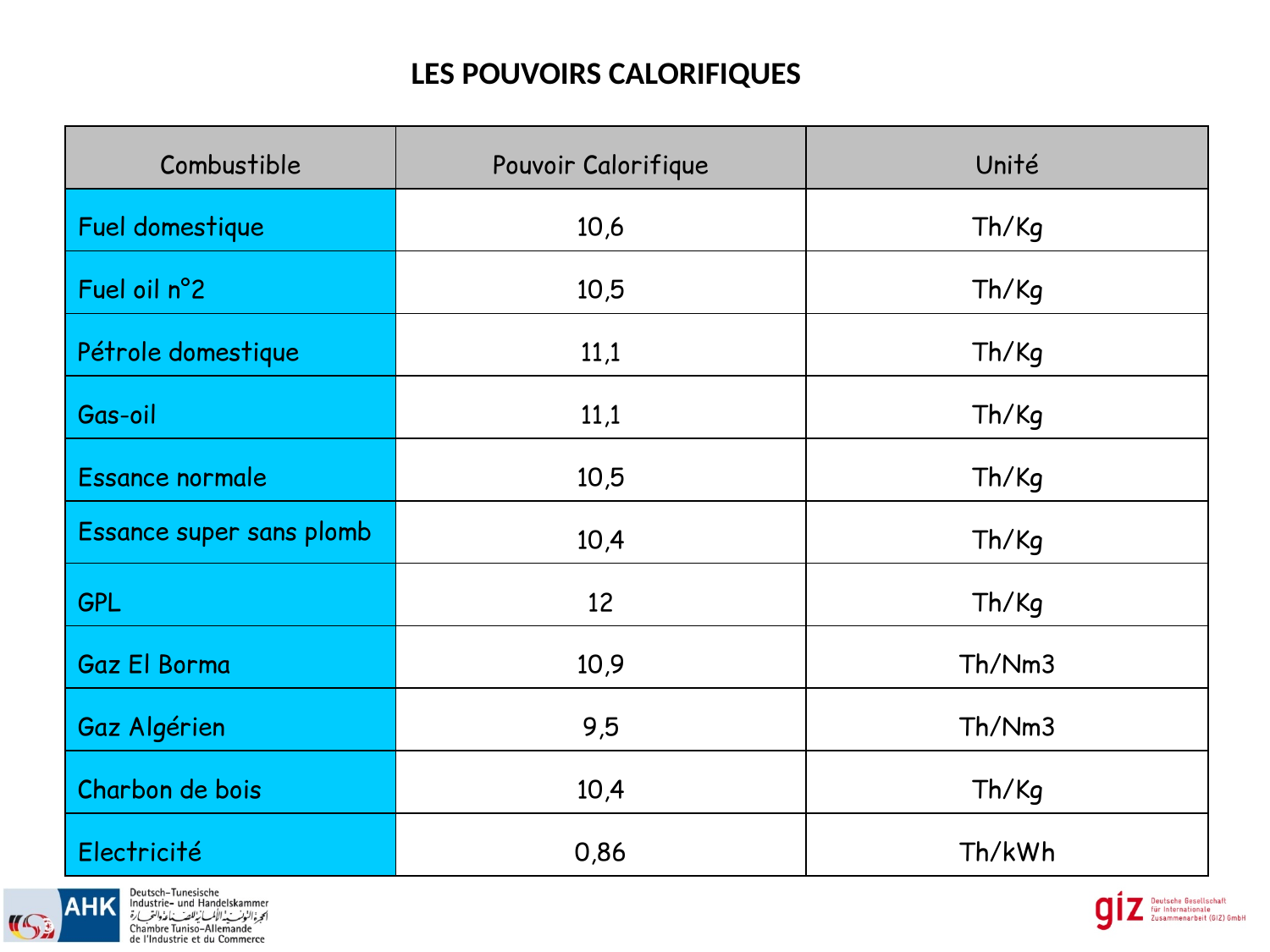

LES POUVOIRS CALORIFIQUES
| Combustible | Pouvoir Calorifique | Unité |
| --- | --- | --- |
| Fuel domestique | 10,6 | Th/Kg |
| Fuel oil n°2 | 10,5 | Th/Kg |
| Pétrole domestique | 11,1 | Th/Kg |
| Gas-oil | 11,1 | Th/Kg |
| Essance normale | 10,5 | Th/Kg |
| Essance super sans plomb | 10,4 | Th/Kg |
| GPL | 12 | Th/Kg |
| Gaz El Borma | 10,9 | Th/Nm3 |
| Gaz Algérien | 9,5 | Th/Nm3 |
| Charbon de bois | 10,4 | Th/Kg |
| Electricité | 0,86 | Th/kWh |